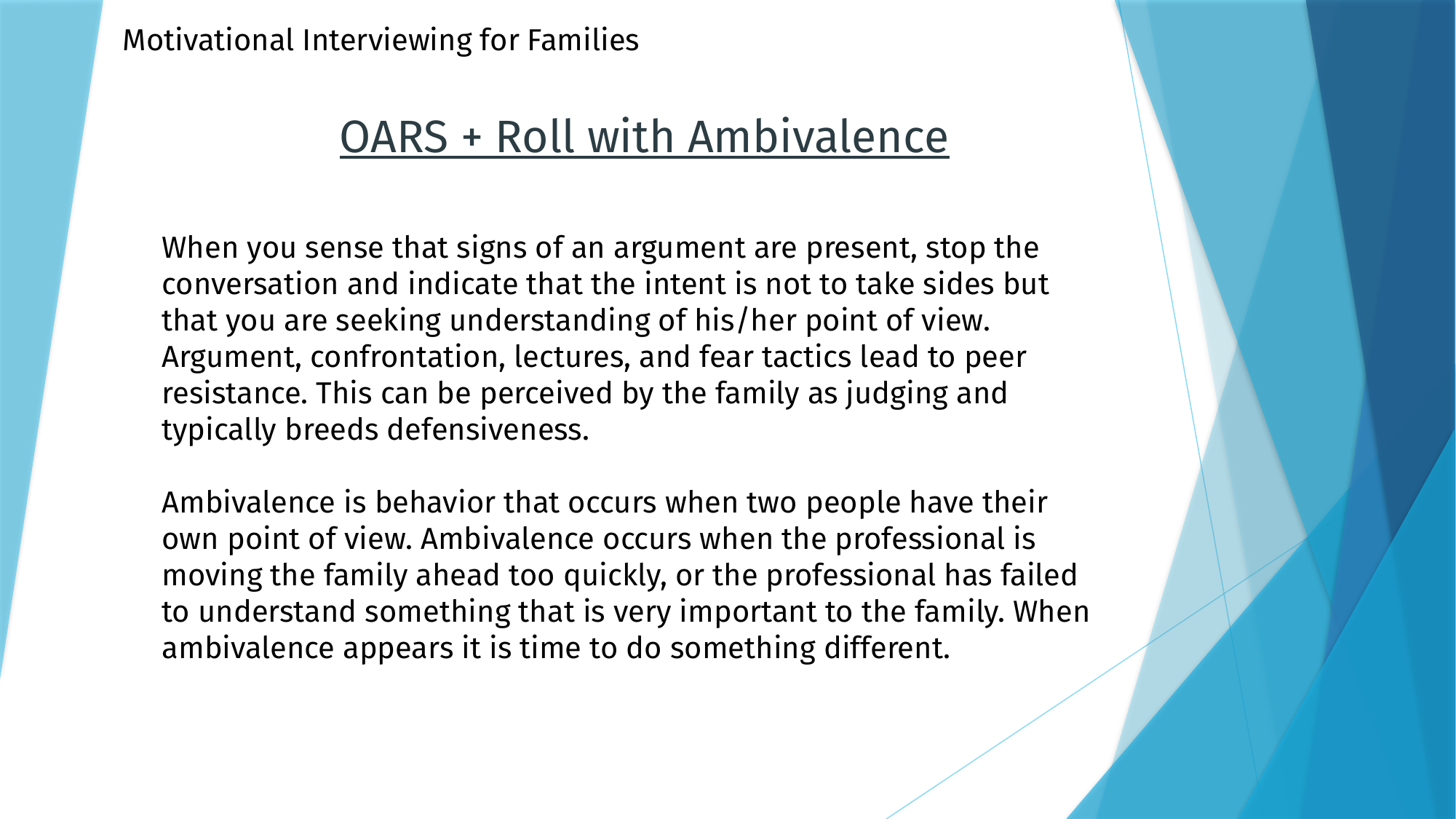

Motivational Interviewing for Families
# OARS + Roll with Ambivalence
When you sense that signs of an argument are present, stop the conversation and indicate that the intent is not to take sides but that you are seeking understanding of his/her point of view. Argument, confrontation, lectures, and fear tactics lead to peer resistance. This can be perceived by the family as judging and typically breeds defensiveness.

Ambivalence is behavior that occurs when two people have their own point of view. Ambivalence occurs when the professional is moving the family ahead too quickly, or the professional has failed to understand something that is very important to the family. When ambivalence appears it is time to do something different.